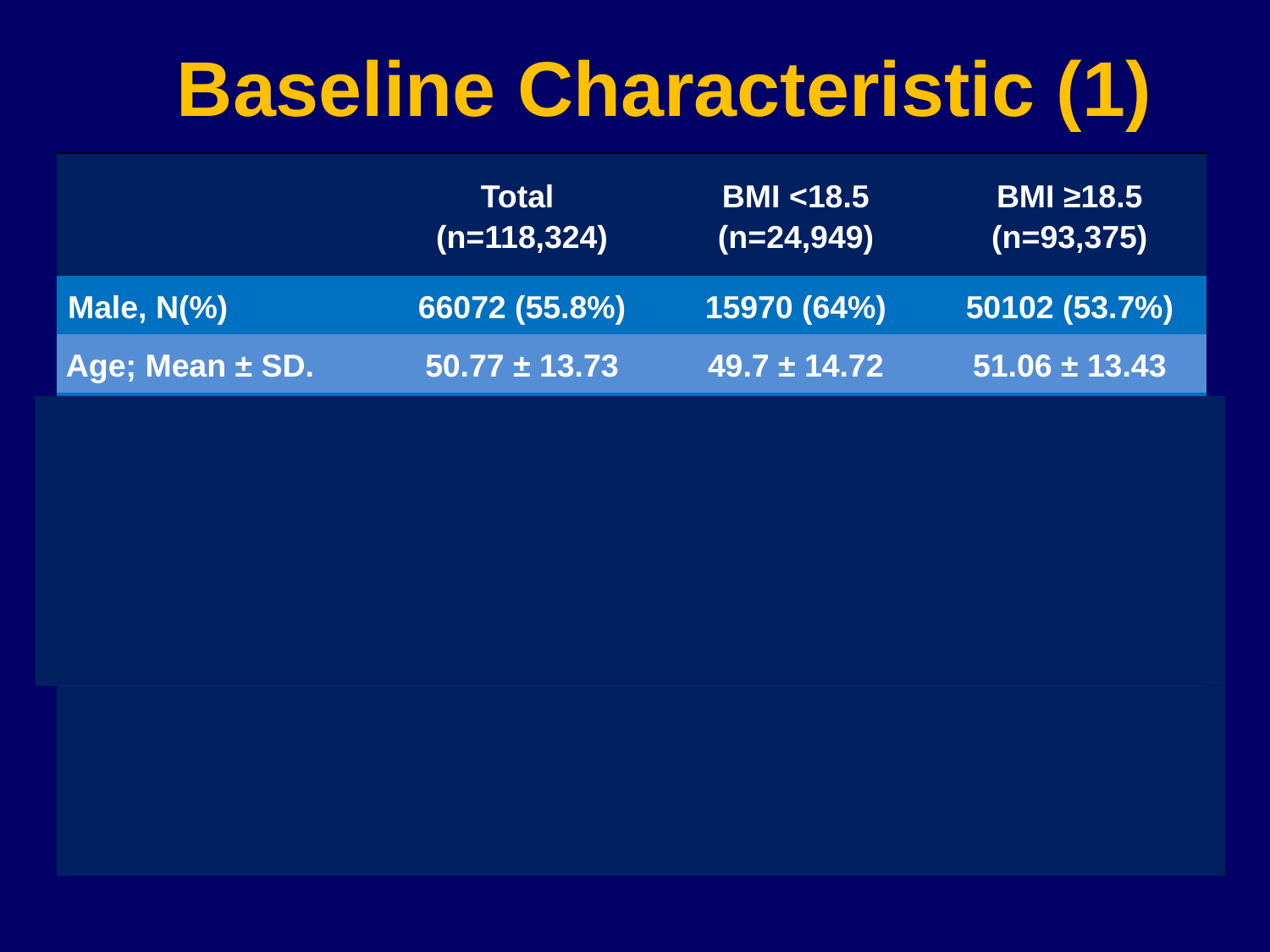

# Baseline Characteristic (1)
|  | Total (n=118,324) | BMI <18.5 (n=24,949) | BMI ≥18.5 (n=93,375) |
| --- | --- | --- | --- |
| Male, N(%) | 66072 (55.8%) | 15970 (64%) | 50102 (53.7%) |
| Age; Mean ± SD. | 50.77 ± 13.73 | 49.7 ± 14.72 | 51.06 ± 13.43 |
| Coverage type; n(%) |  |  |  |
| Universal coverage | 93781 (79.3%) | 20828 (83.5%) | 72953 (78.1%) |
| Social security | 7075 (6%) | 1377 (5.5%) | 5698 (6.1%) |
| Government | 10260 (8.7%) | 1357 (5.4%) | 8903 (9.5%) |
| Other | 7208 (6.1%) | 1387 (5.6%) | 5821 (6.2%) |
| Ward; n(%) |  |  |  |
| Surgery | 27641 (23.4%) | 3749 (15%) | 23892 (25.6%) |
| Medical | 90683 (76.6%) | 21200 (85%) | 69483 (74.4%) |